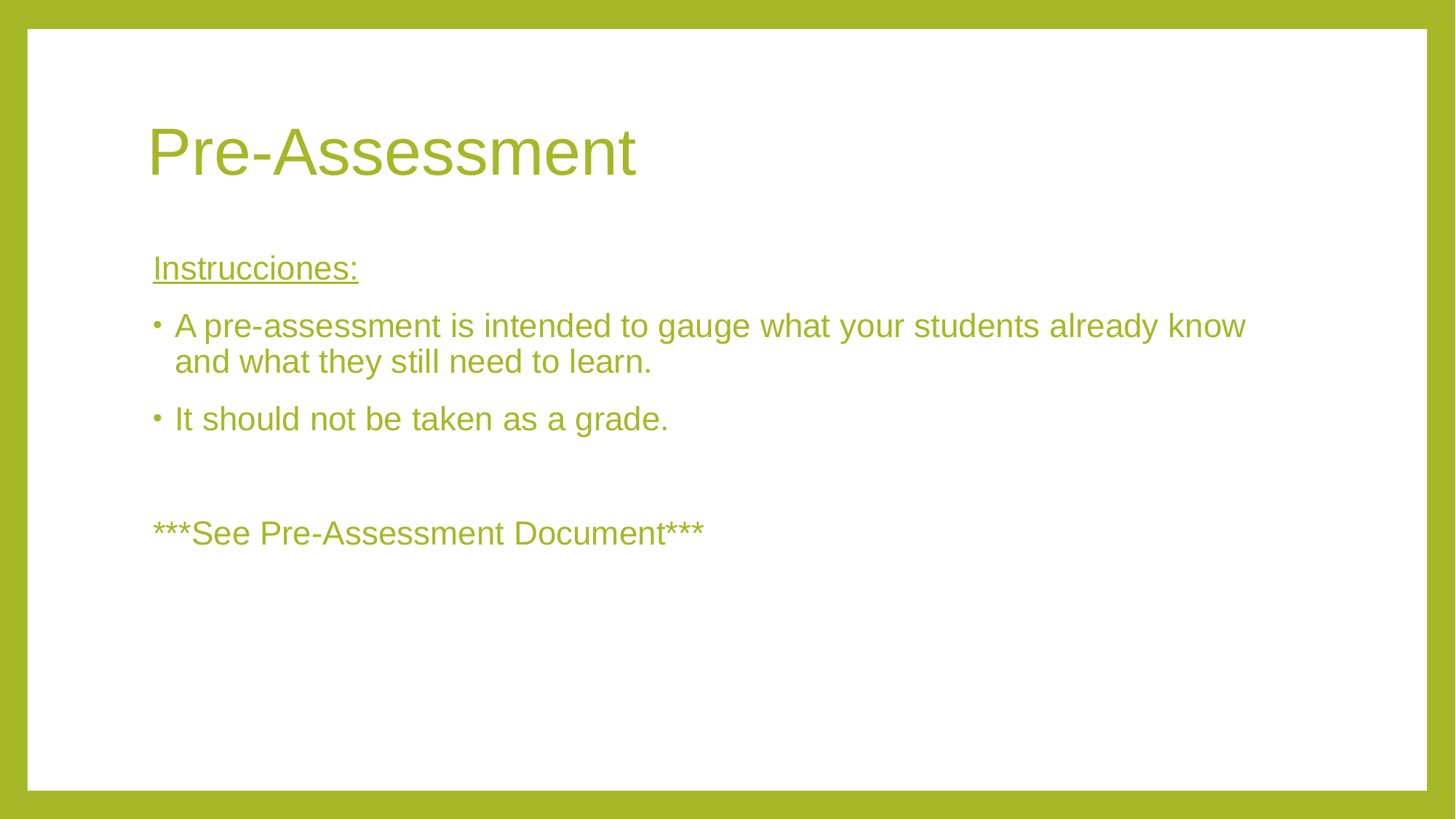

# Pre-Assessment
Instrucciones:
A pre-assessment is intended to gauge what your students already know and what they still need to learn.
It should not be taken as a grade.

***See Pre-Assessment Document***